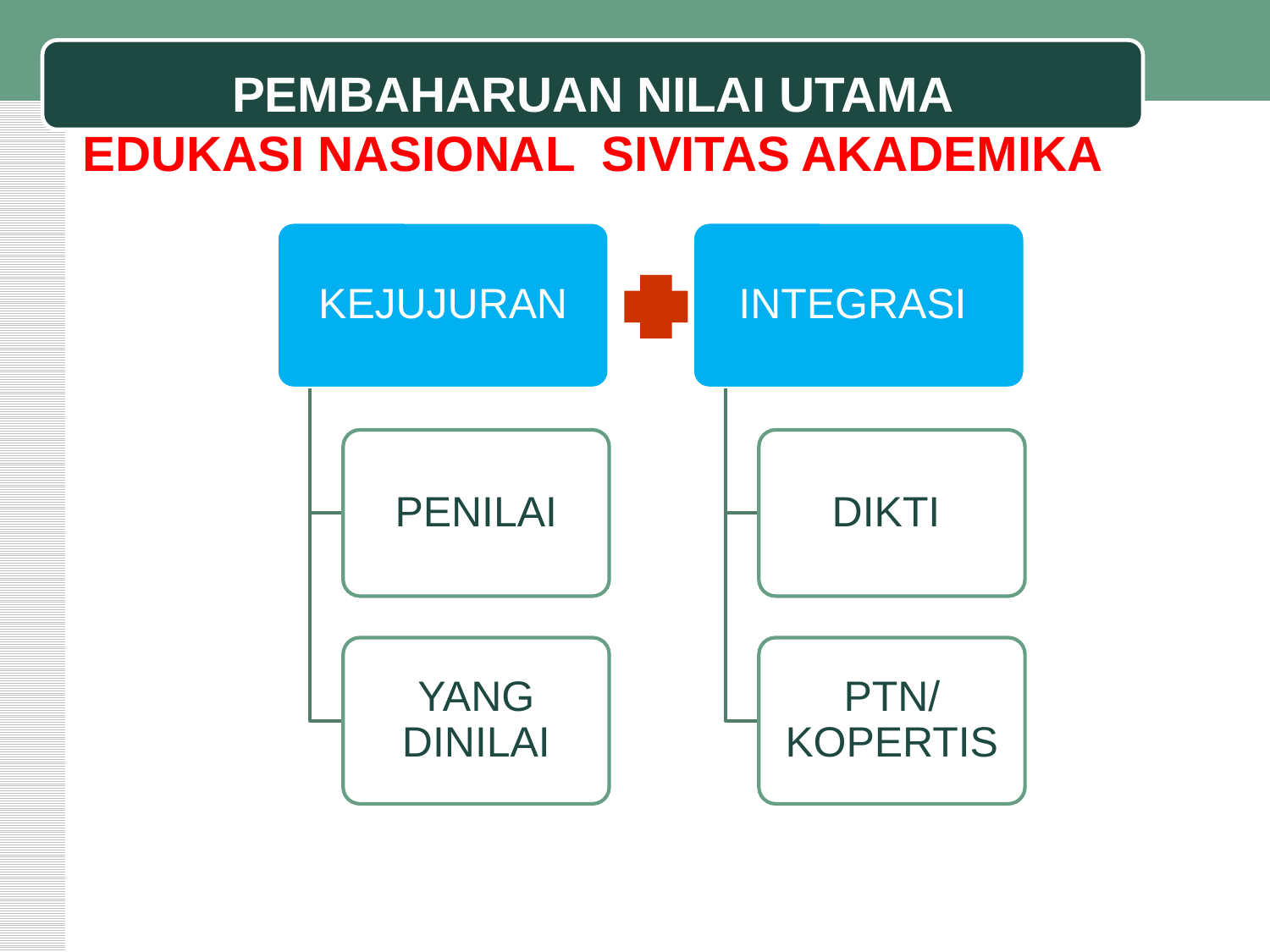

# PEMBAHARUAN NILAI UTAMA EDUKASI NASIONAL  SIVITAS AKADEMIKA
KEJUJURAN
PENILAI
YANG DINILAI
INTEGRASI
DIKTI
PTN/ KOPERTIS